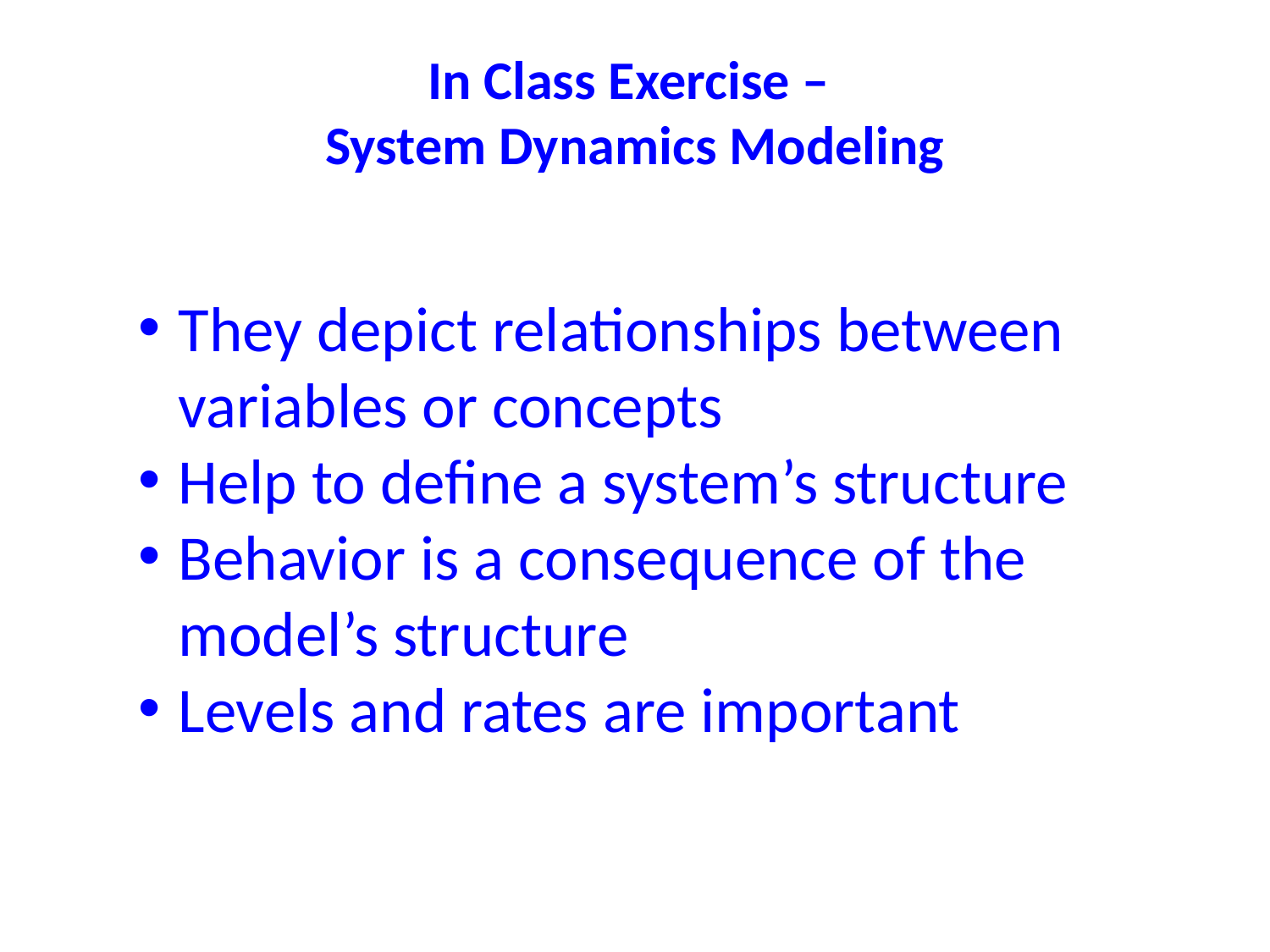

# In Class Exercise – System Dynamics Modeling

They depict relationships between variables or concepts
Help to define a system’s structure
Behavior is a consequence of the model’s structure
Levels and rates are important